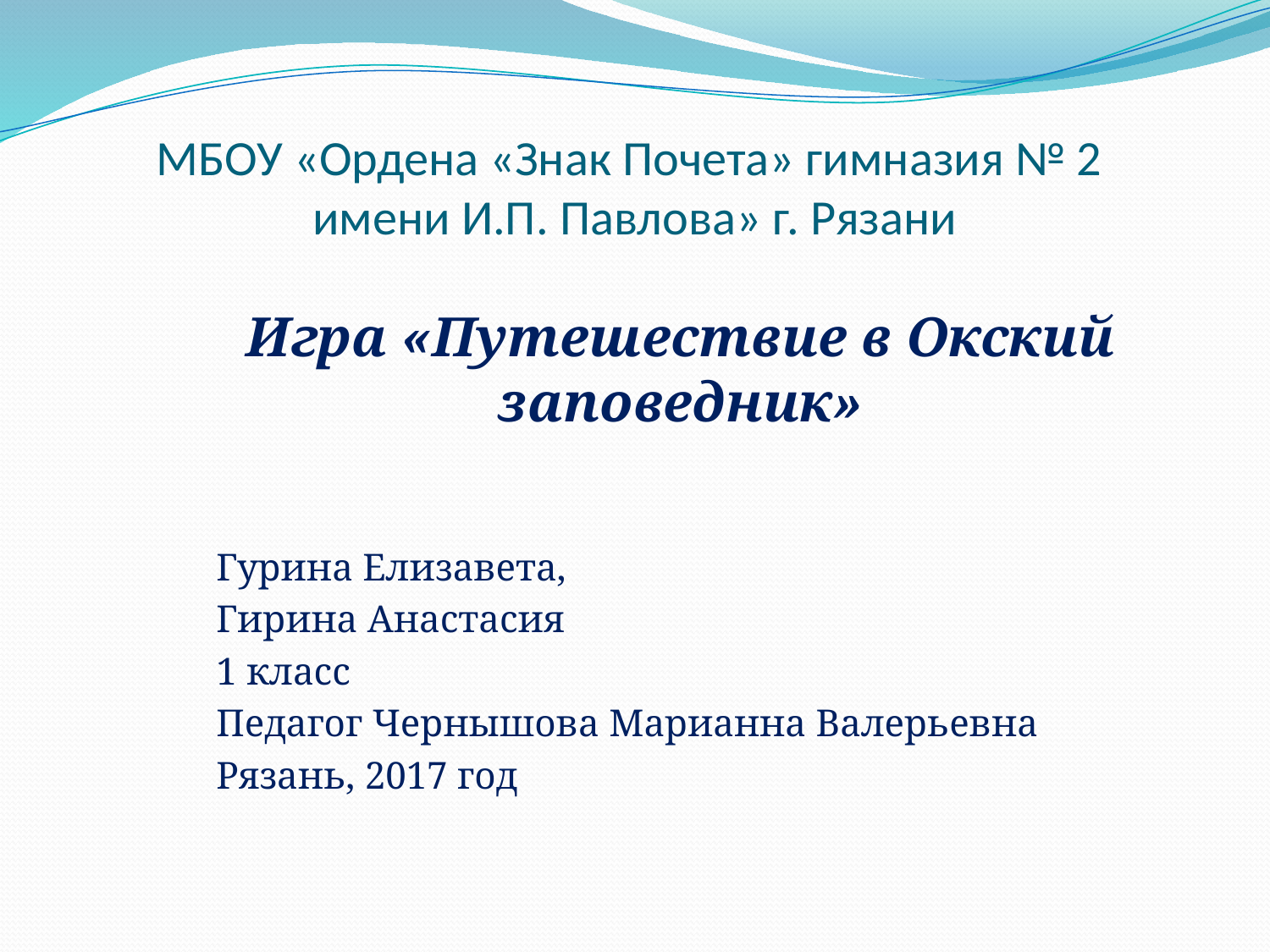

# МБОУ «Ордена «Знак Почета» гимназия № 2 имени И.П. Павлова» г. Рязани
Игра «Путешествие в Окский заповедник»

Гурина Елизавета,
Гирина Анастасия
1 класс
Педагог Чернышова Марианна Валерьевна
Рязань, 2017 год